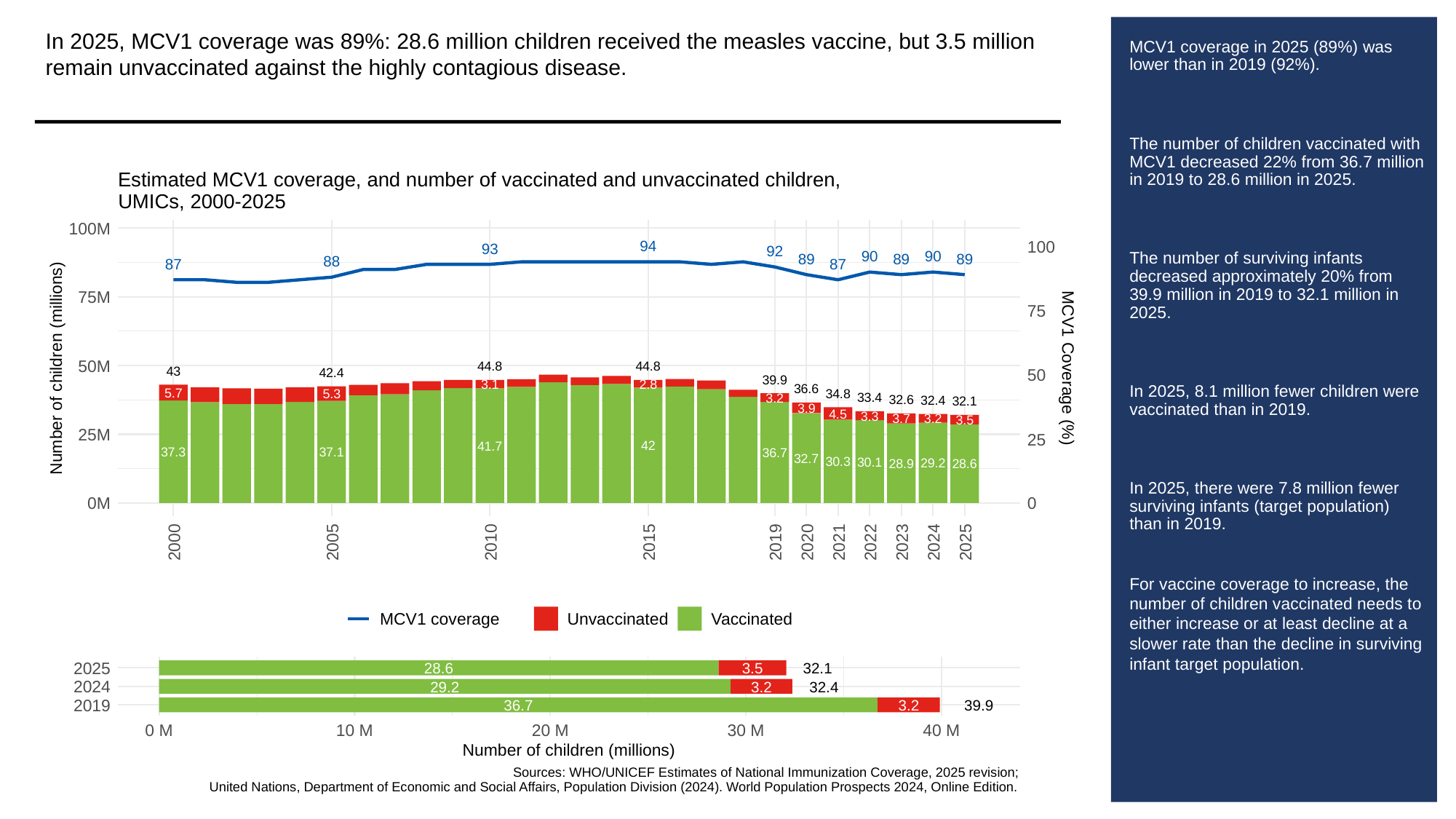

In 2025, MCV1 coverage was 89%: 28.6 million children received the measles vaccine, but 3.5 million remain unvaccinated against the highly contagious disease.
# MCV1 coverage in 2025 (89%) was lower than in 2019 (92%).

The number of children vaccinated with MCV1 decreased 22% from 36.7 million in 2019 to 28.6 million in 2025.

The number of surviving infants decreased approximately 20% from 39.9 million in 2019 to 32.1 million in 2025.

In 2025, 8.1 million fewer children were vaccinated than in 2019.

In 2025, there were 7.8 million fewer surviving infants (target population) than in 2019.

For vaccine coverage to increase, the number of children vaccinated needs to either increase or at least decline at a slower rate than the decline in surviving infant target population.

Estimated MCV1 coverage, and number of vaccinated and unvaccinated children,
UMICs, 2000-2025

100M

94
100
93
92
90
90
89
89
89
88
87
87

75M

75

50M
44.8
44.8
Number of children (millions)
MCV1 Coverage (%)

43
42.4
50

39.9

2.8

3.1

36.6

5.7

34.8
5.3

33.4
3.2

32.6

32.4
32.1

3.9

4.5
3.3

3.2
3.7

3.5

25M
25

42
41.7
37.3
37.1
36.7
32.7
30.3
30.1
29.2
28.9
28.6

0M
0

2000
2005
2010
2015
2019
2020
2021
2022
2023
2024
2025

MCV1 coverage
Unvaccinated
Vaccinated

2025
28.6
3.5
32.1

2024
29.2
3.2
32.4

2019
36.7
3.2
39.9

0 M
10 M
20 M
30 M
40 M
Number of children (millions)
Sources: WHO/UNICEF Estimates of National Immunization Coverage, 2025 revision;
United Nations, Department of Economic and Social Affairs, Population Division (2024). World Population Prospects 2024, Online Edition.